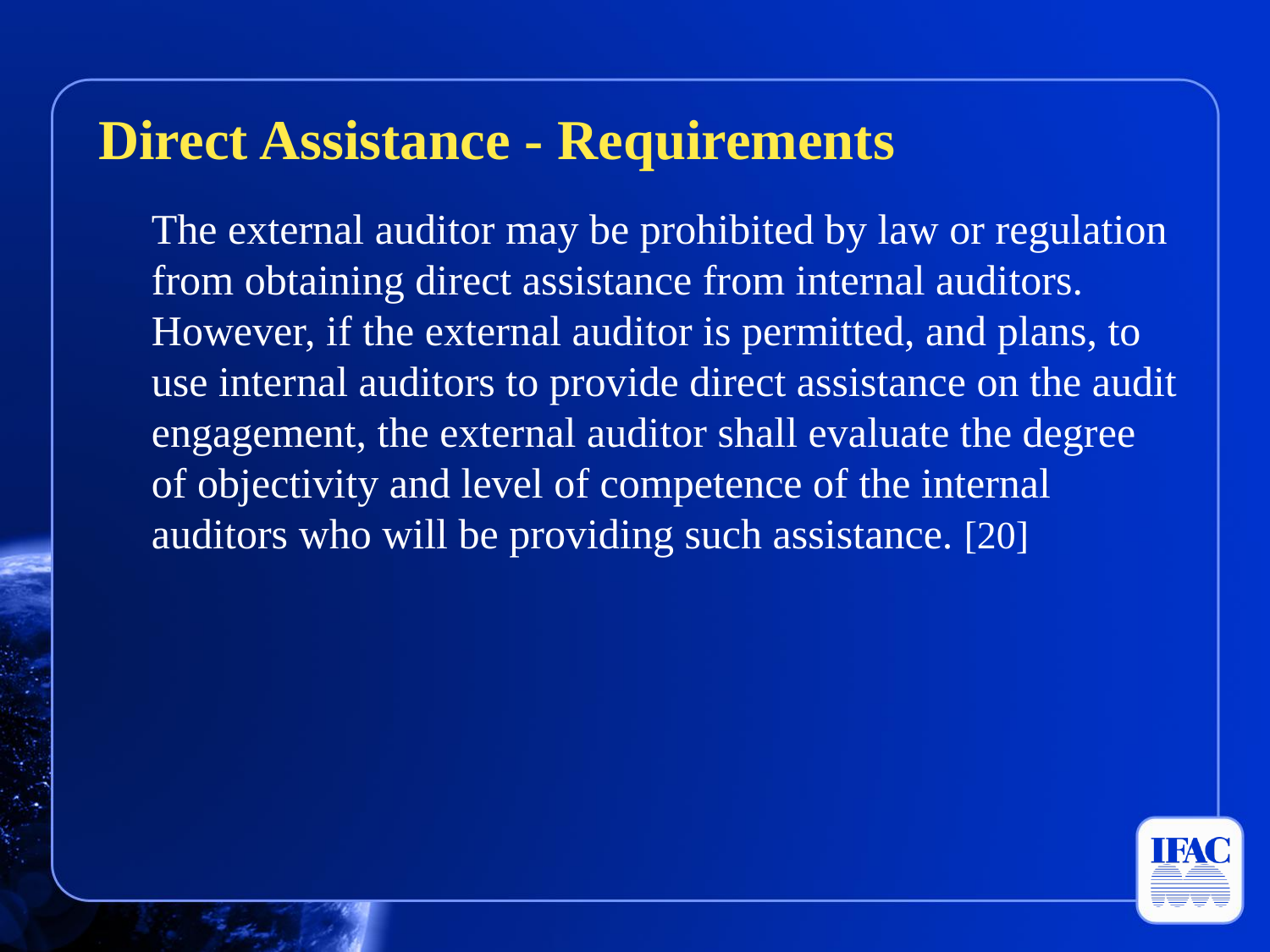

Direct Assistance - Requirements
	The external auditor may be prohibited by law or regulation from obtaining direct assistance from internal auditors. However, if the external auditor is permitted, and plans, to use internal auditors to provide direct assistance on the audit engagement, the external auditor shall evaluate the degree of objectivity and level of competence of the internal auditors who will be providing such assistance. [20]